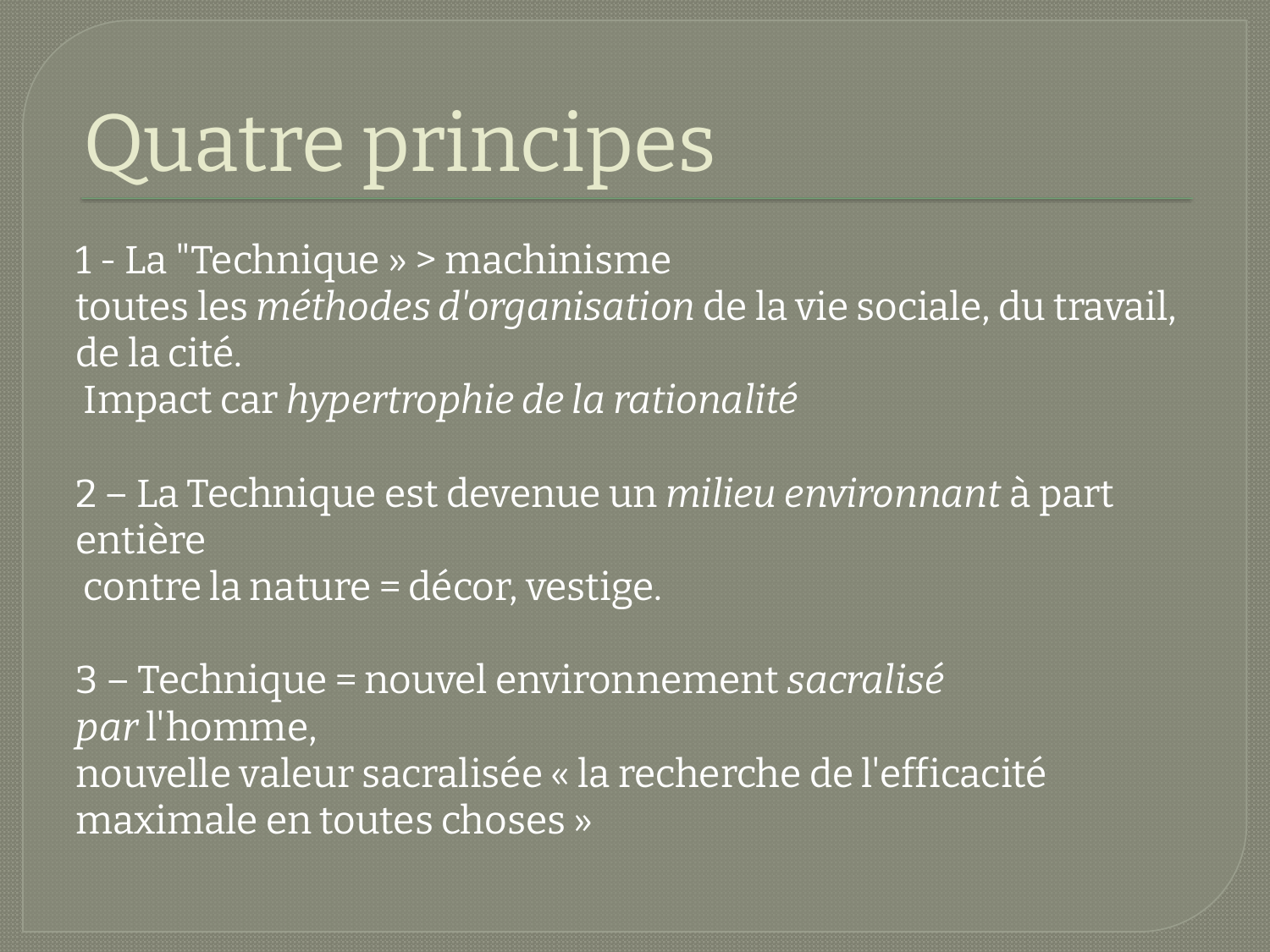

# Quatre principes
1 - La "Technique » > machinisme
toutes les méthodes d'organisation de la vie sociale, du travail, de la cité.
 Impact car hypertrophie de la rationalité
2 – La Technique est devenue un milieu environnant à part entière
 contre la nature = décor, vestige.
3 – Technique = nouvel environnement sacralisé  par l'homme,
nouvelle valeur sacralisée « la recherche de l'efficacité maximale en toutes choses »